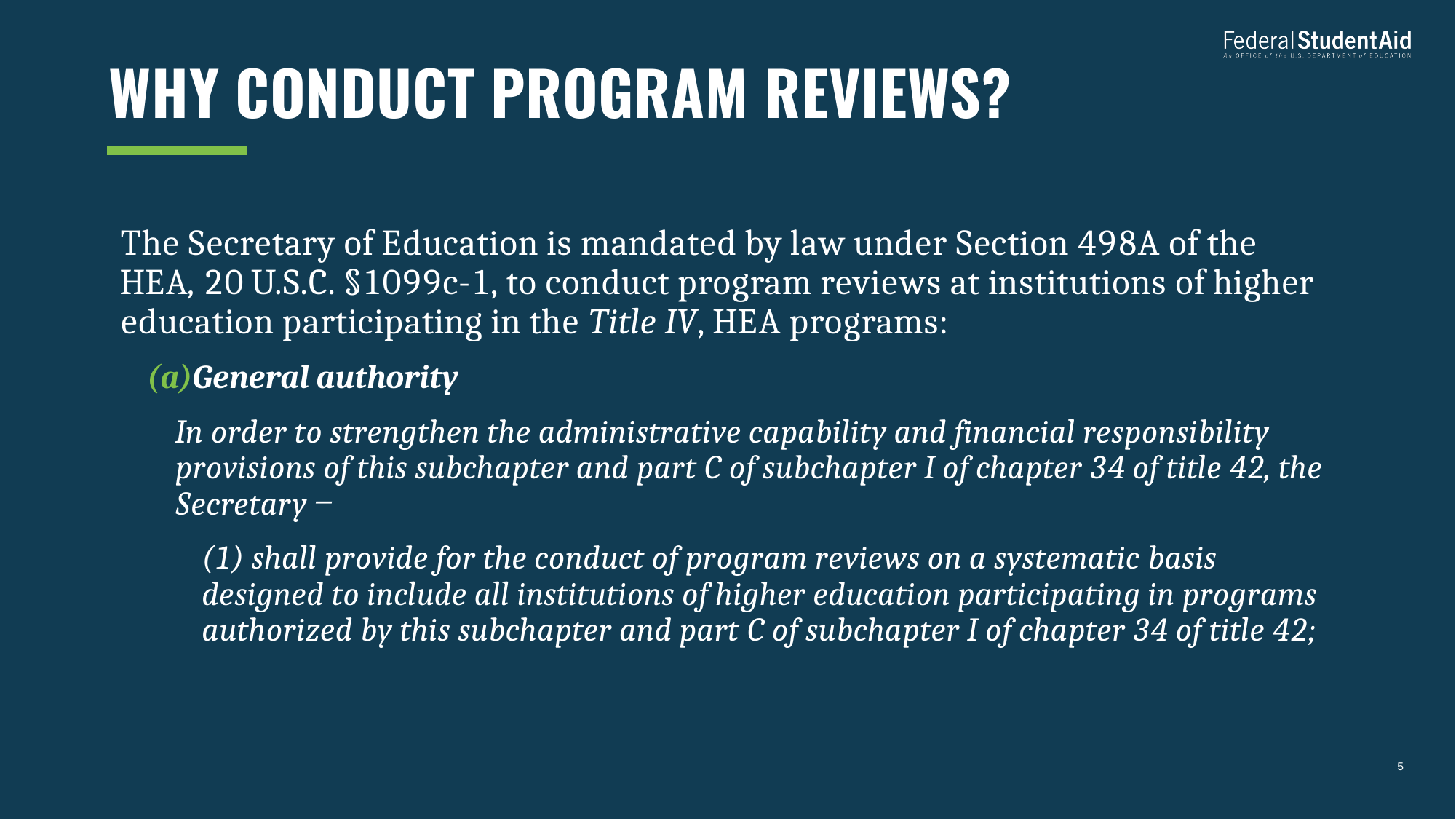

# Why conduct program reviews?
The Secretary of Education is mandated by law under Section 498A of the HEA, 20 U.S.C. §1099c-1, to conduct program reviews at institutions of higher education participating in the Title IV, HEA programs:
General authority
In order to strengthen the administrative capability and financial responsibility provisions of this subchapter and part C of subchapter I of chapter 34 of title 42, the Secretary ‒
(1) shall provide for the conduct of program reviews on a systematic basis designed to include all institutions of higher education participating in programs authorized by this subchapter and part C of subchapter I of chapter 34 of title 42;
5